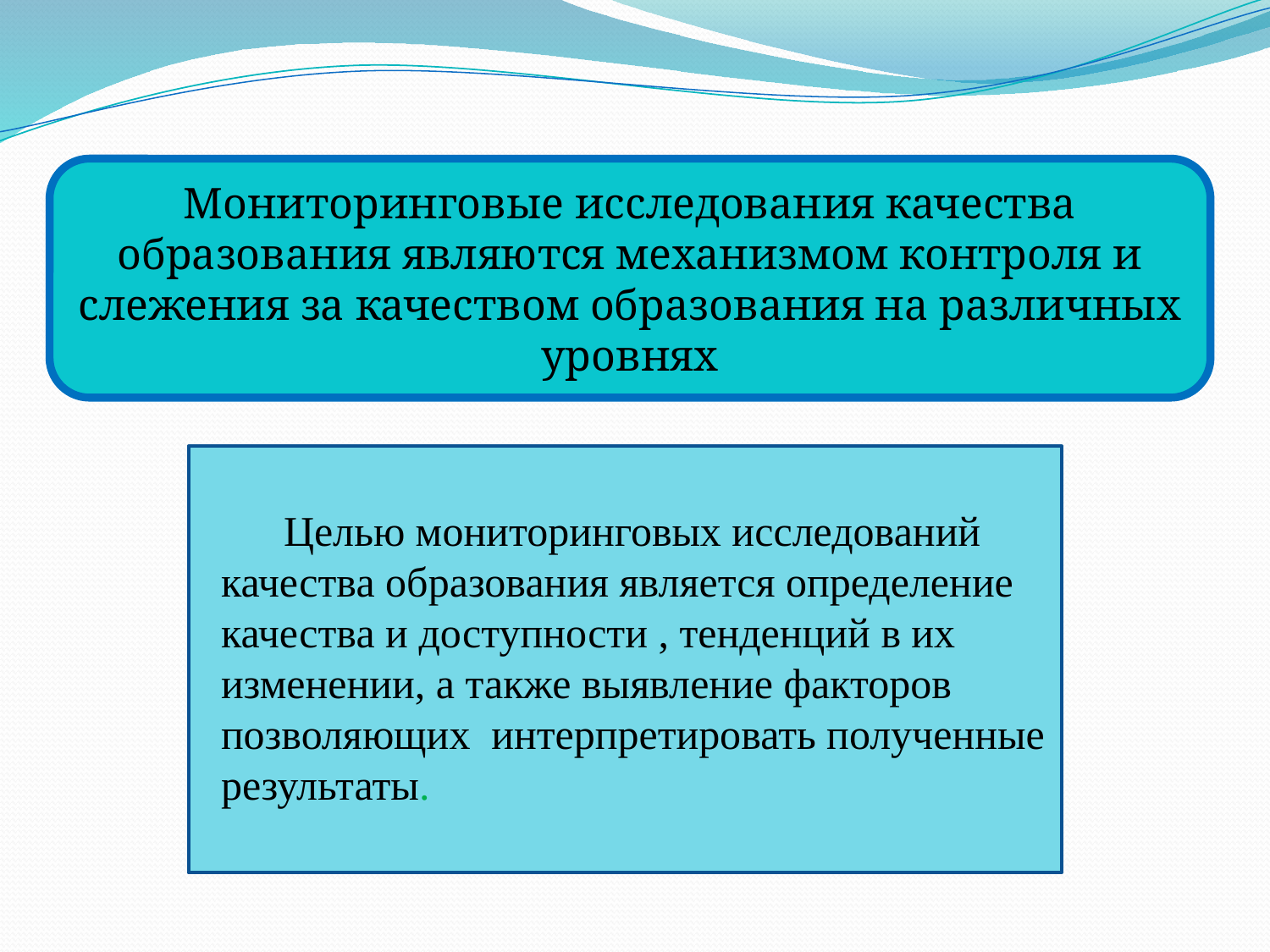

Мониторинговые исследования качества образования являются механизмом контроля и слежения за качеством образования на различных уровнях

Целью мониторинговых исследований качества образования является определение качества и доступности , тенденций в их изменении, а также выявление факторов позволяющих  интерпретировать полученные  результаты.